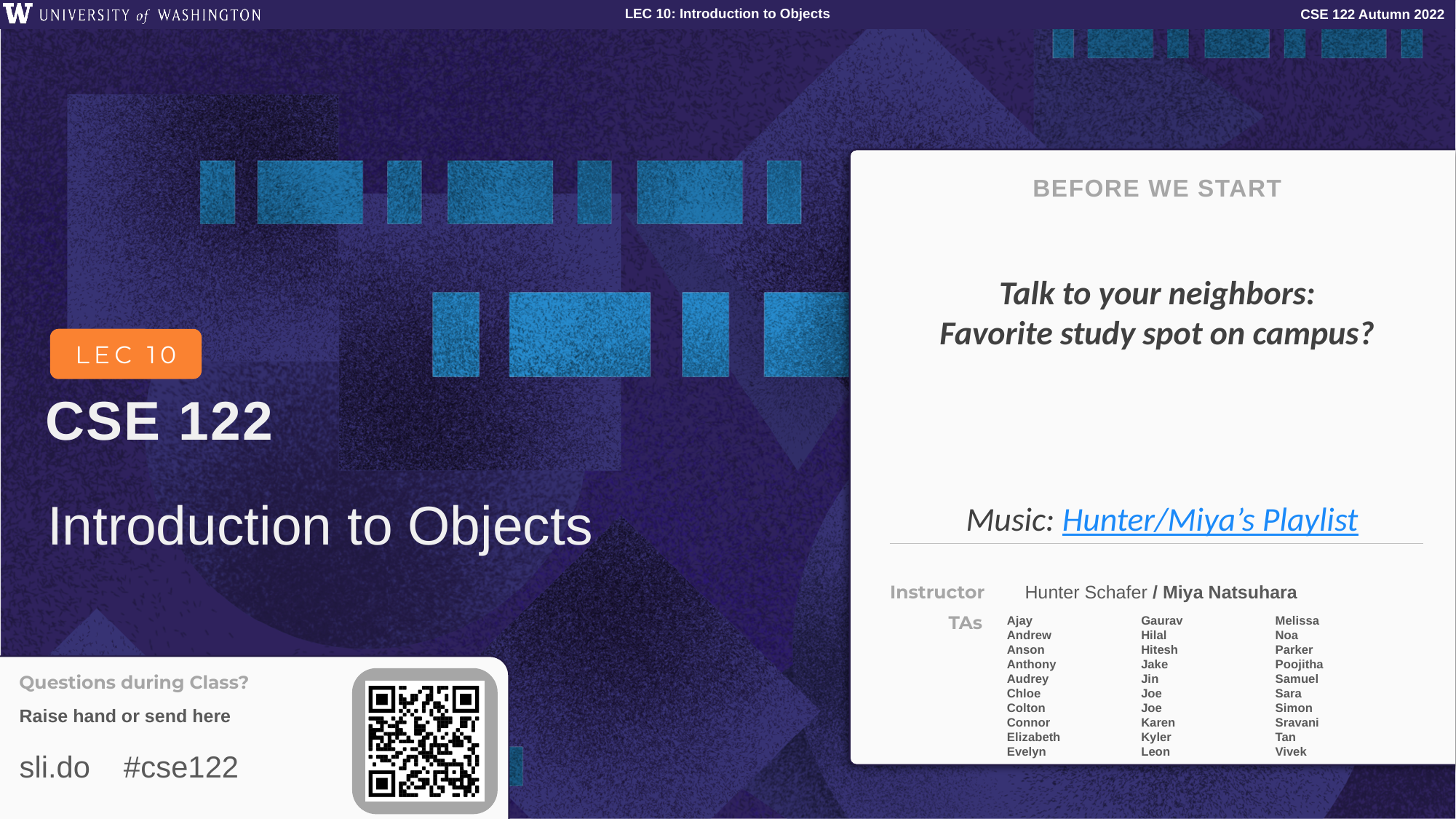

BEFORE WE START
Talk to your neighbors:
Favorite study spot on campus?
# Introduction to Objects
Music: Hunter/Miya’s Playlist